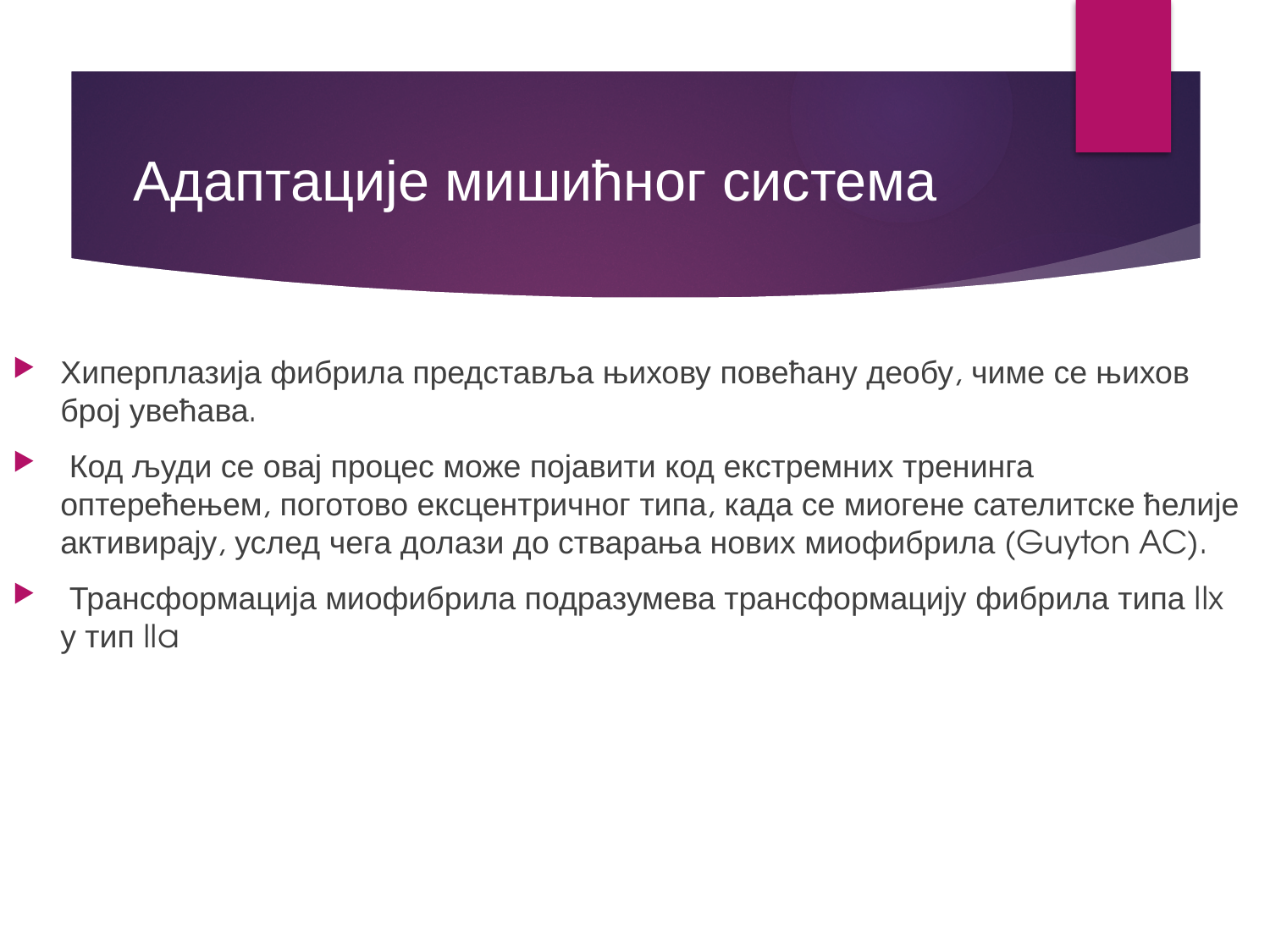

# Адаптације мишићног система
Хиперплазија фибрила представља њихову повећану деобу, чиме се њихов број увећава.
 Код људи се овај процес може појавити код екстремних тренинга оптерећењем, поготово ексцентричног типа, када се миогене сателитске ћелије активирају, услед чега долази до стварања нових миофибрила (Guyton AC).
 Трансформација миофибрила подразумева трансформацију фибрила типа IIx у тип IIa